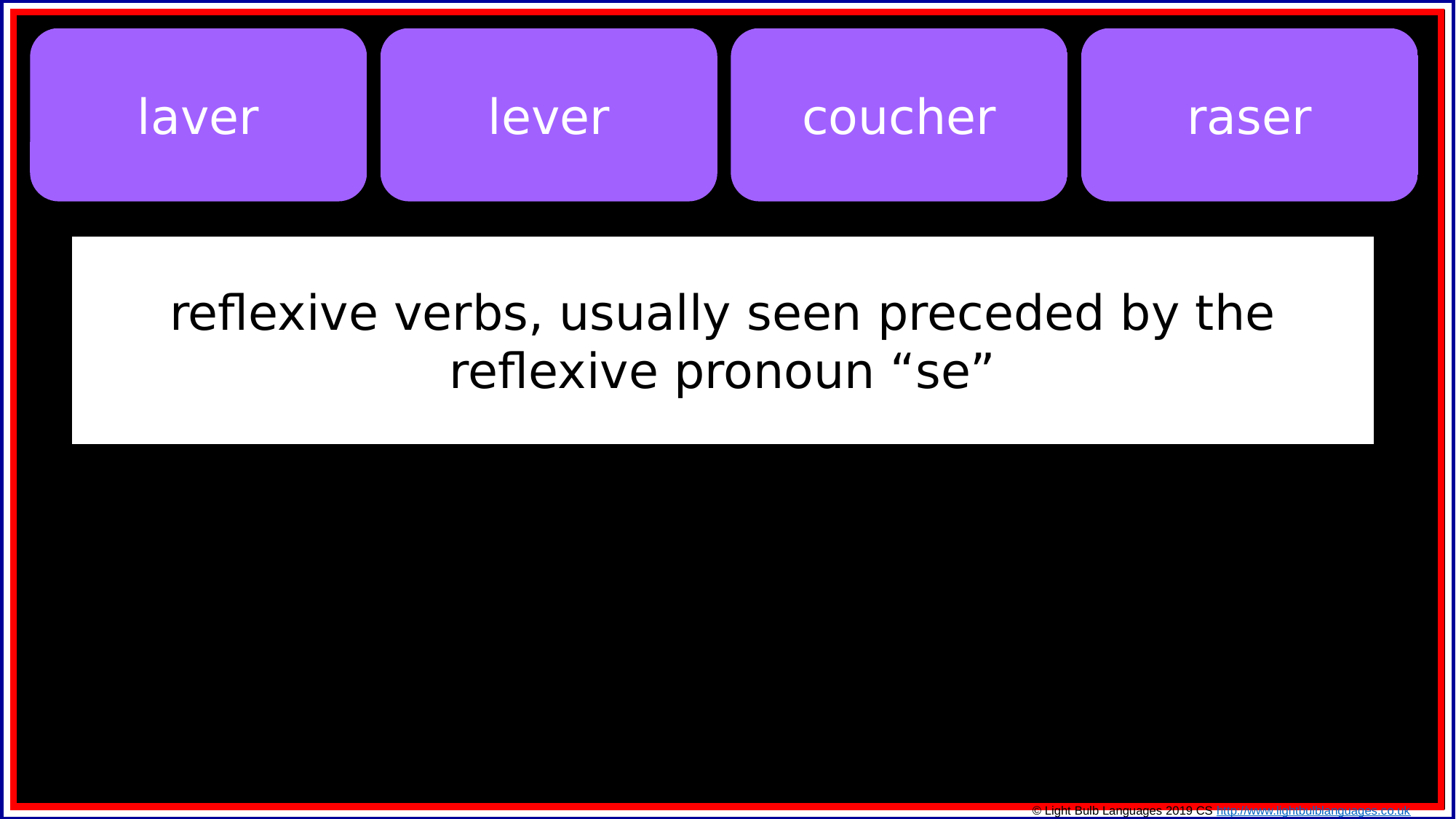

laver
lever
coucher
raser
reflexive verbs, usually seen preceded by the reflexive pronoun “se”
© Light Bulb Languages 2019 CS http://www.lightbulblanguages.co.uk